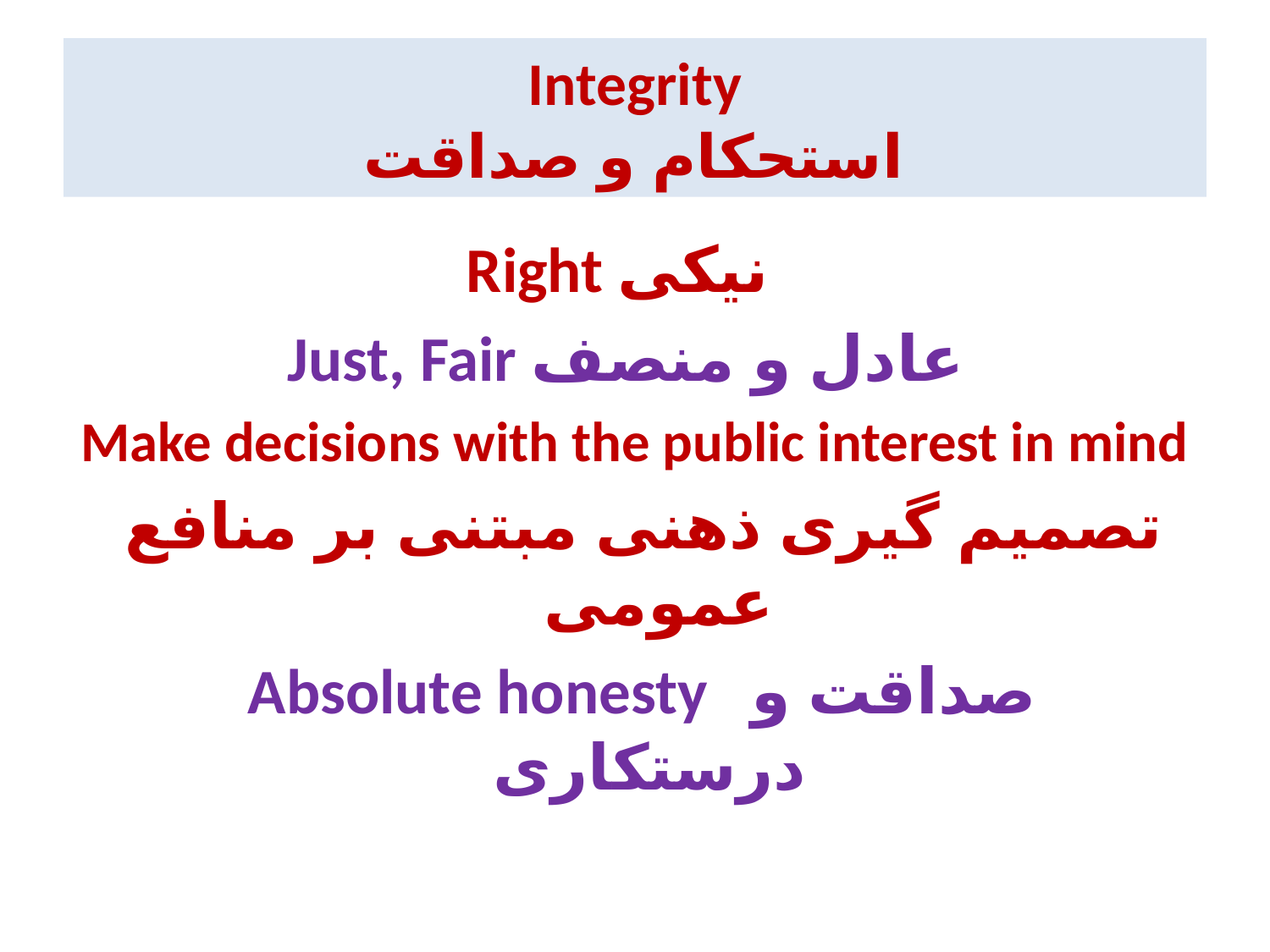

# Integrity استحکام و صداقت
Right نیکی
Just, Fair عادل و منصف
Make decisions with the public interest in mind
 تصمیم گیری ذهنی مبتنی بر منافع عمومی
 Absolute honesty   صداقت و درستکاری